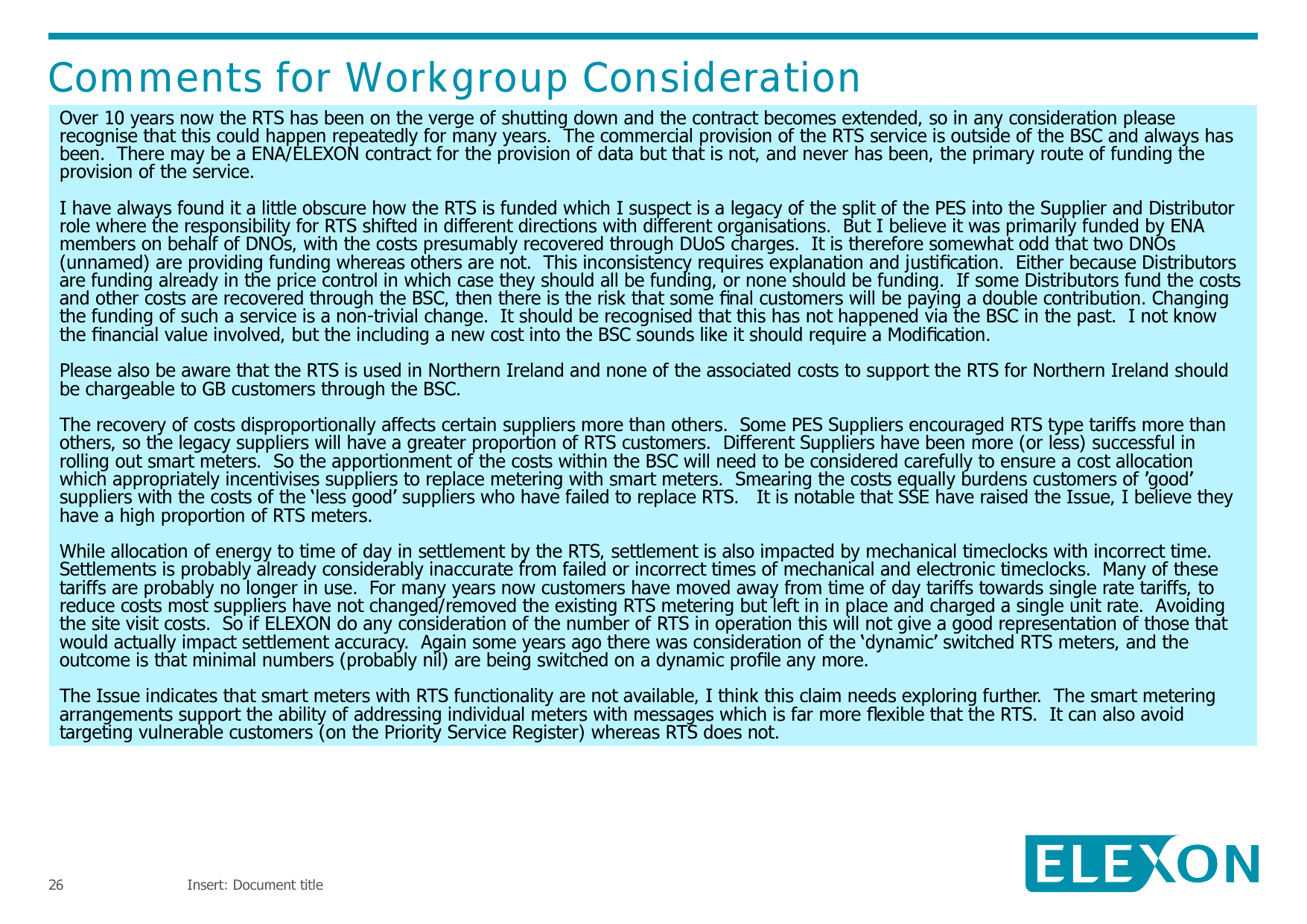

# Comments for Workgroup Consideration
| Over 10 years now the RTS has been on the verge of shutting down and the contract becomes extended, so in any consideration please recognise that this could happen repeatedly for many years.  The commercial provision of the RTS service is outside of the BSC and always has been.  There may be a ENA/ELEXON contract for the provision of data but that is not, and never has been, the primary route of funding the provision of the service.   I have always found it a little obscure how the RTS is funded which I suspect is a legacy of the split of the PES into the Supplier and Distributor role where the responsibility for RTS shifted in different directions with different organisations.  But I believe it was primarily funded by ENA members on behalf of DNOs, with the costs presumably recovered through DUoS charges.  It is therefore somewhat odd that two DNOs (unnamed) are providing funding whereas others are not.  This inconsistency requires explanation and justification.  Either because Distributors are funding already in the price control in which case they should all be funding, or none should be funding.  If some Distributors fund the costs and other costs are recovered through the BSC, then there is the risk that some final customers will be paying a double contribution. Changing the funding of such a service is a non-trivial change.  It should be recognised that this has not happened via the BSC in the past.  I not know the financial value involved, but the including a new cost into the BSC sounds like it should require a Modification. Please also be aware that the RTS is used in Northern Ireland and none of the associated costs to support the RTS for Northern Ireland should be chargeable to GB customers through the BSC.   The recovery of costs disproportionally affects certain suppliers more than others.  Some PES Suppliers encouraged RTS type tariffs more than others, so the legacy suppliers will have a greater proportion of RTS customers.  Different Suppliers have been more (or less) successful in rolling out smart meters.  So the apportionment of the costs within the BSC will need to be considered carefully to ensure a cost allocation which appropriately incentivises suppliers to replace metering with smart meters.  Smearing the costs equally burdens customers of ’good’ suppliers with the costs of the ‘less good’ suppliers who have failed to replace RTS.   It is notable that SSE have raised the Issue, I believe they have a high proportion of RTS meters.   While allocation of energy to time of day in settlement by the RTS, settlement is also impacted by mechanical timeclocks with incorrect time.  Settlements is probably already considerably inaccurate from failed or incorrect times of mechanical and electronic timeclocks.  Many of these tariffs are probably no longer in use.  For many years now customers have moved away from time of day tariffs towards single rate tariffs, to reduce costs most suppliers have not changed/removed the existing RTS metering but left in in place and charged a single unit rate.  Avoiding the site visit costs.  So if ELEXON do any consideration of the number of RTS in operation this will not give a good representation of those that would actually impact settlement accuracy.  Again some years ago there was consideration of the ‘dynamic’ switched RTS meters, and the outcome is that minimal numbers (probably nil) are being switched on a dynamic profile any more.   The Issue indicates that smart meters with RTS functionality are not available, I think this claim needs exploring further.  The smart metering arrangements support the ability of addressing individual meters with messages which is far more flexible that the RTS.  It can also avoid targeting vulnerable customers (on the Priority Service Register) whereas RTS does not. |
| --- |
Insert: Document title
26